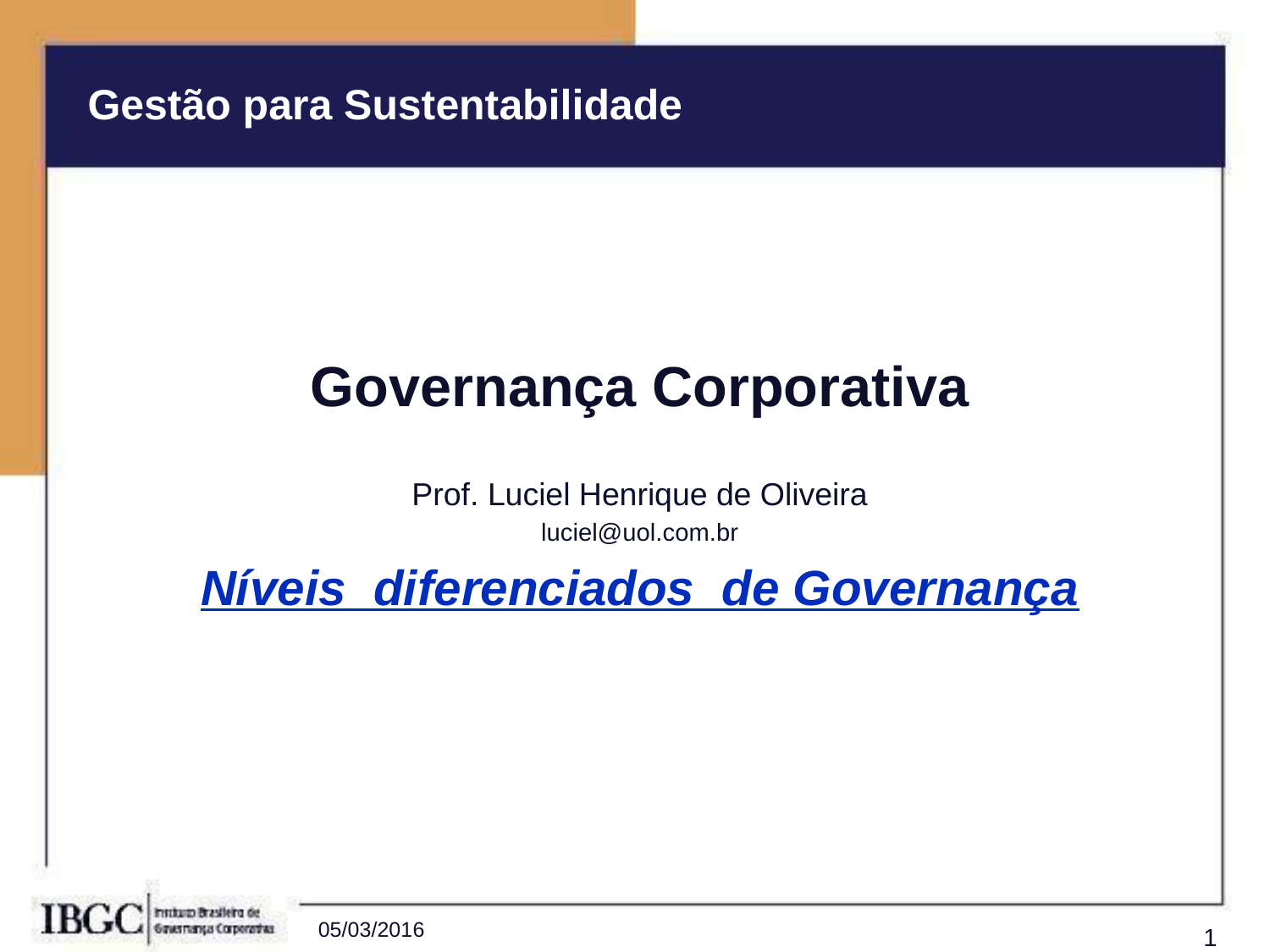

# Gestão para Sustentabilidade

Governança Corporativa

Prof. Luciel Henrique de Oliveira
luciel@uol.com.br
Níveis  diferenciados  de Governança
05/03/2016
1